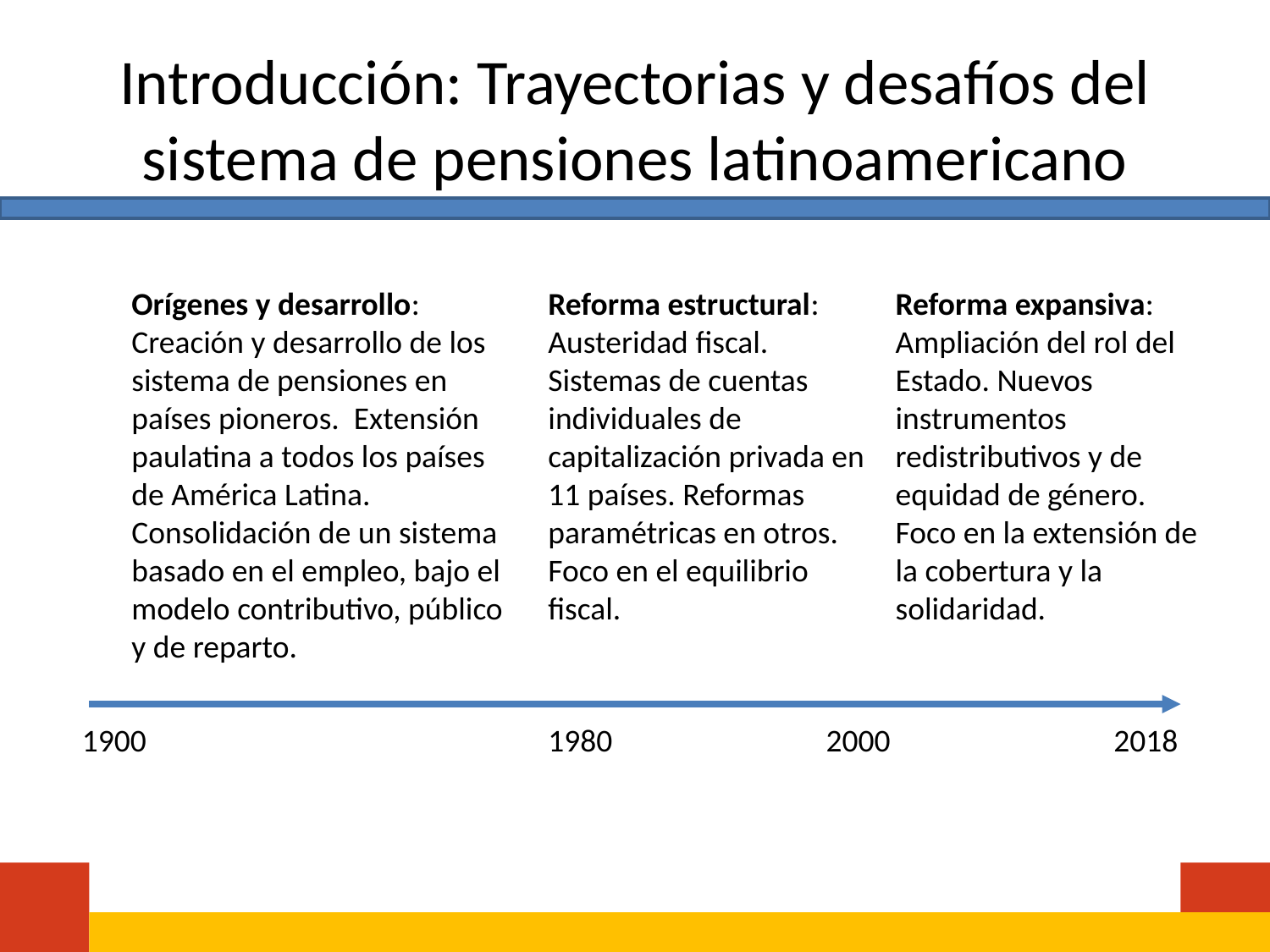

# Introducción: Trayectorias y desafíos del sistema de pensiones latinoamericano

Orígenes y desarrollo:
Creación y desarrollo de los sistema de pensiones en países pioneros.  Extensión paulatina a todos los países de América Latina. Consolidación de un sistema basado en el empleo, bajo el modelo contributivo, público y de reparto.

Reforma estructural:
Austeridad fiscal. Sistemas de cuentas individuales de capitalización privada en 11 países. Reformas paramétricas en otros. Foco en el equilibrio fiscal.

Reforma expansiva:
Ampliación del rol del Estado. Nuevos instrumentos redistributivos y de equidad de género. Foco en la extensión de la cobertura y la solidaridad.

1900

1980

2000

2018